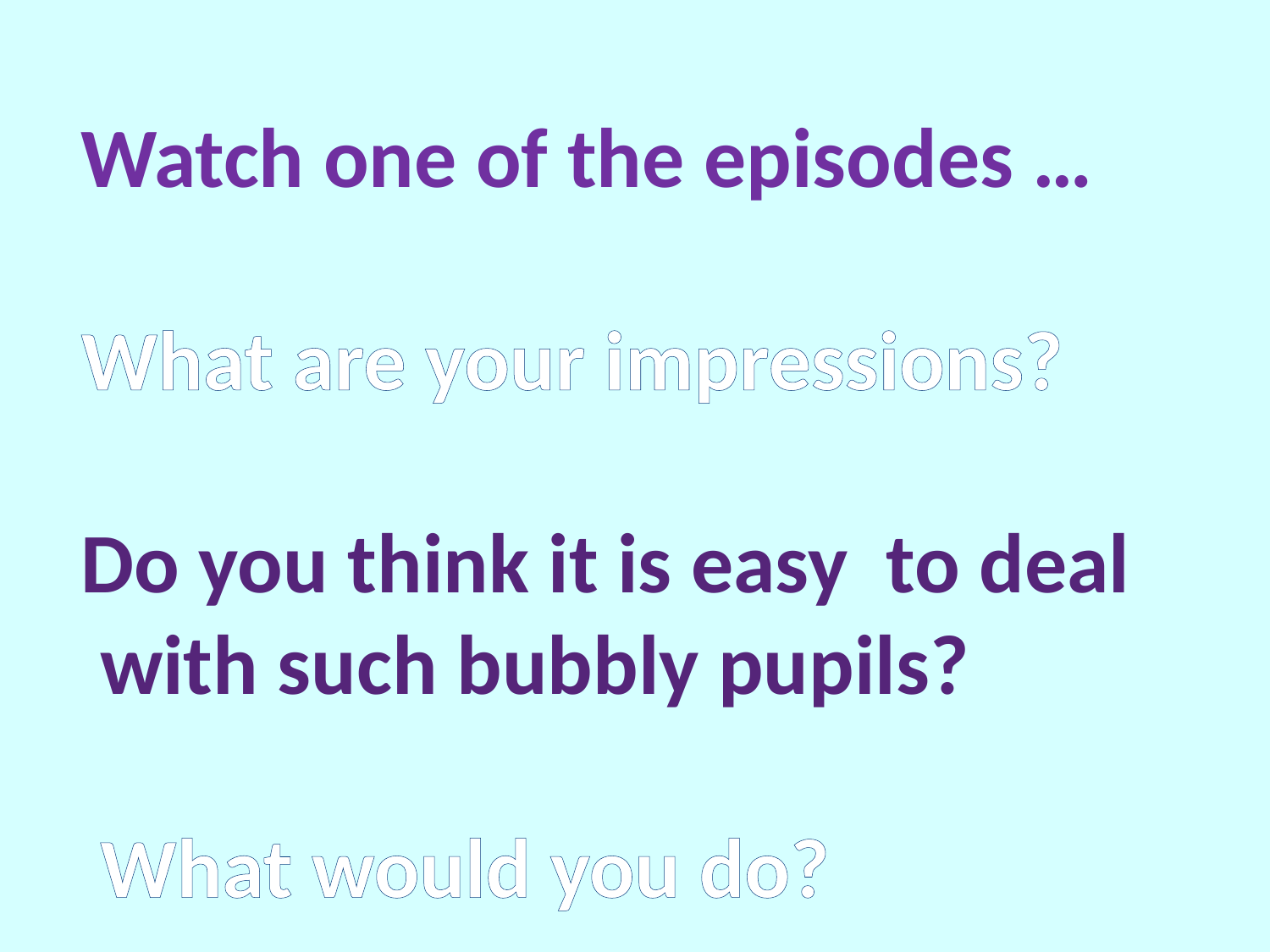

Watch one of the episodes …

What are your impressions?

Do you think it is easy  to deal
 with such bubbly pupils?

 What would you do?